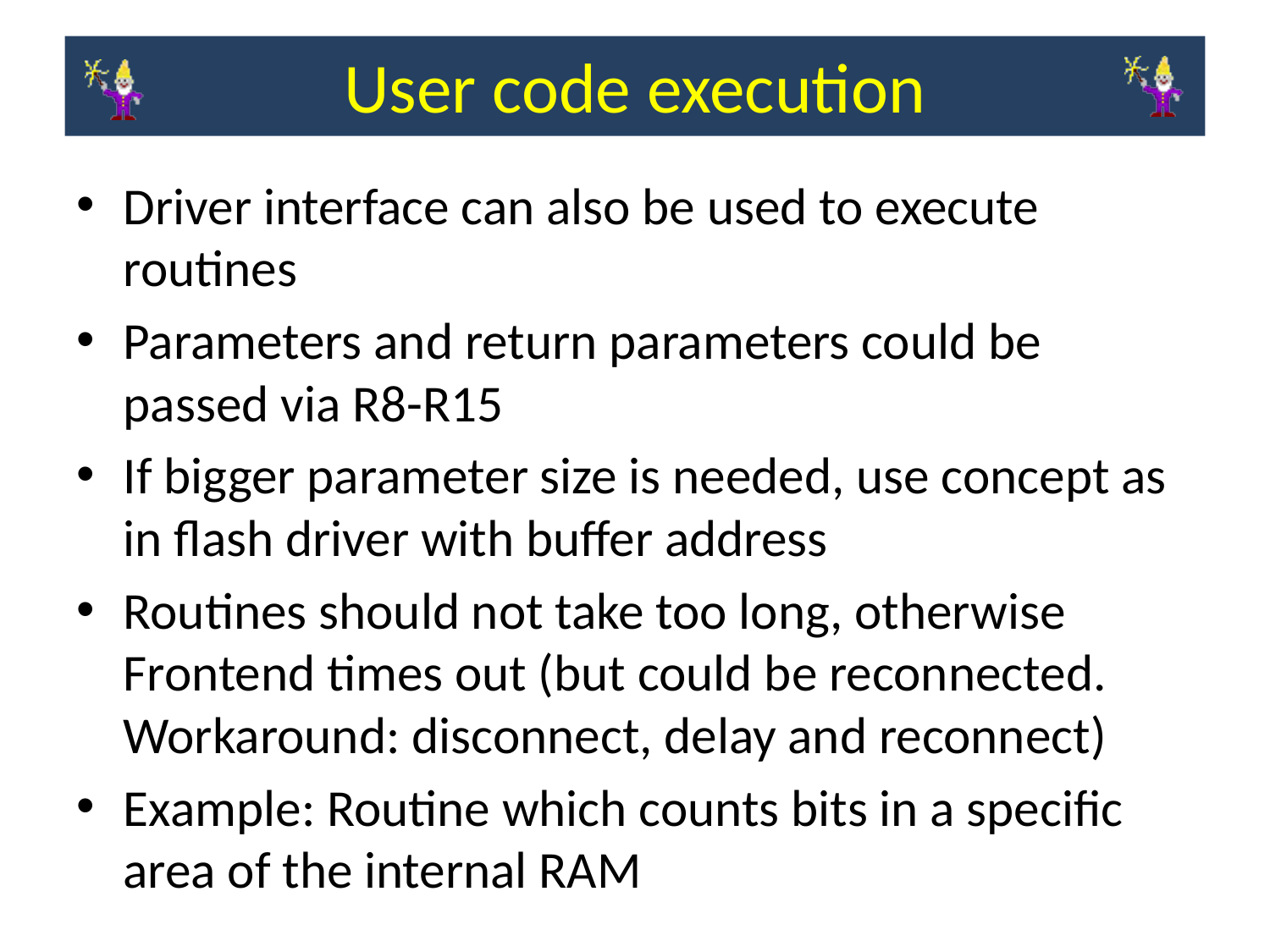

User code execution
Driver interface can also be used to execute routines
Parameters and return parameters could be passed via R8-R15
If bigger parameter size is needed, use concept as in flash driver with buffer address
Routines should not take too long, otherwise Frontend times out (but could be reconnected. Workaround: disconnect, delay and reconnect)
Example: Routine which counts bits in a specific area of the internal RAM